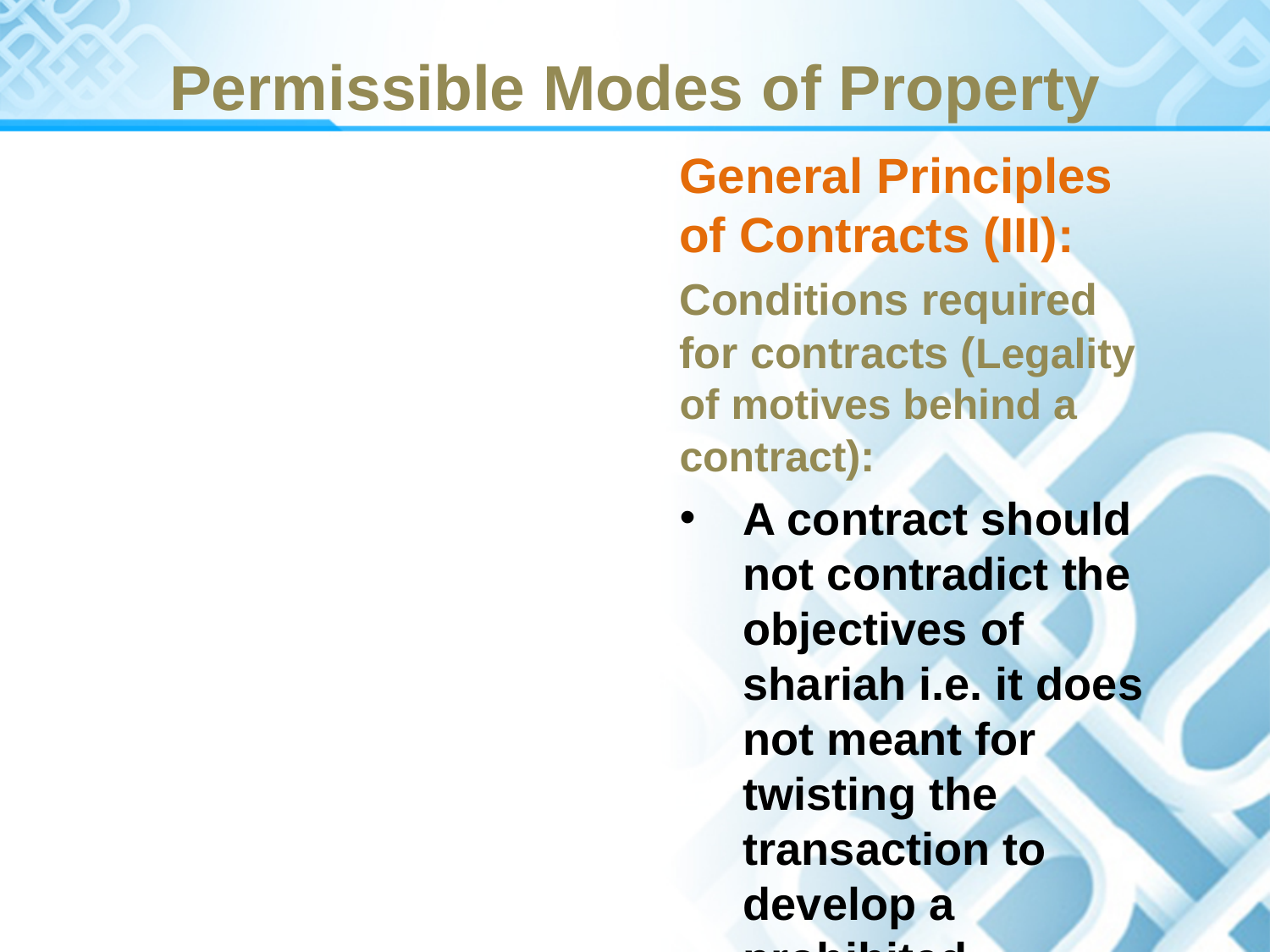

Permissible Modes of Property
General Principles of Contracts (III):
Conditions required for contracts (Legality of motives behind a contract):
A contract should not contradict the objectives of shariah i.e. it does not meant for twisting the transaction to develop a prohibited structure.